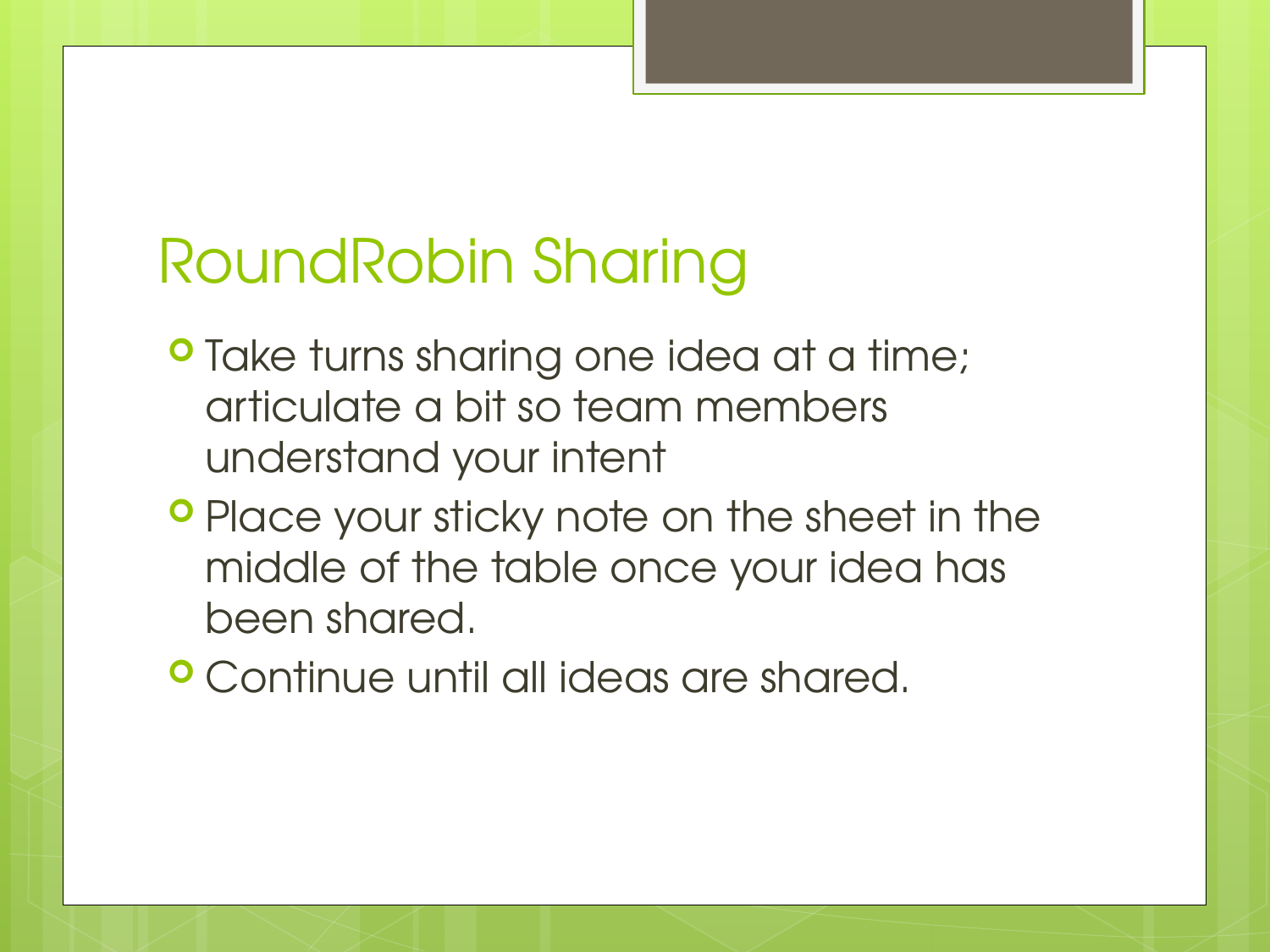

# RoundRobin Sharing
Take turns sharing one idea at a time; articulate a bit so team members understand your intent
Place your sticky note on the sheet in the middle of the table once your idea has been shared.
Continue until all ideas are shared.